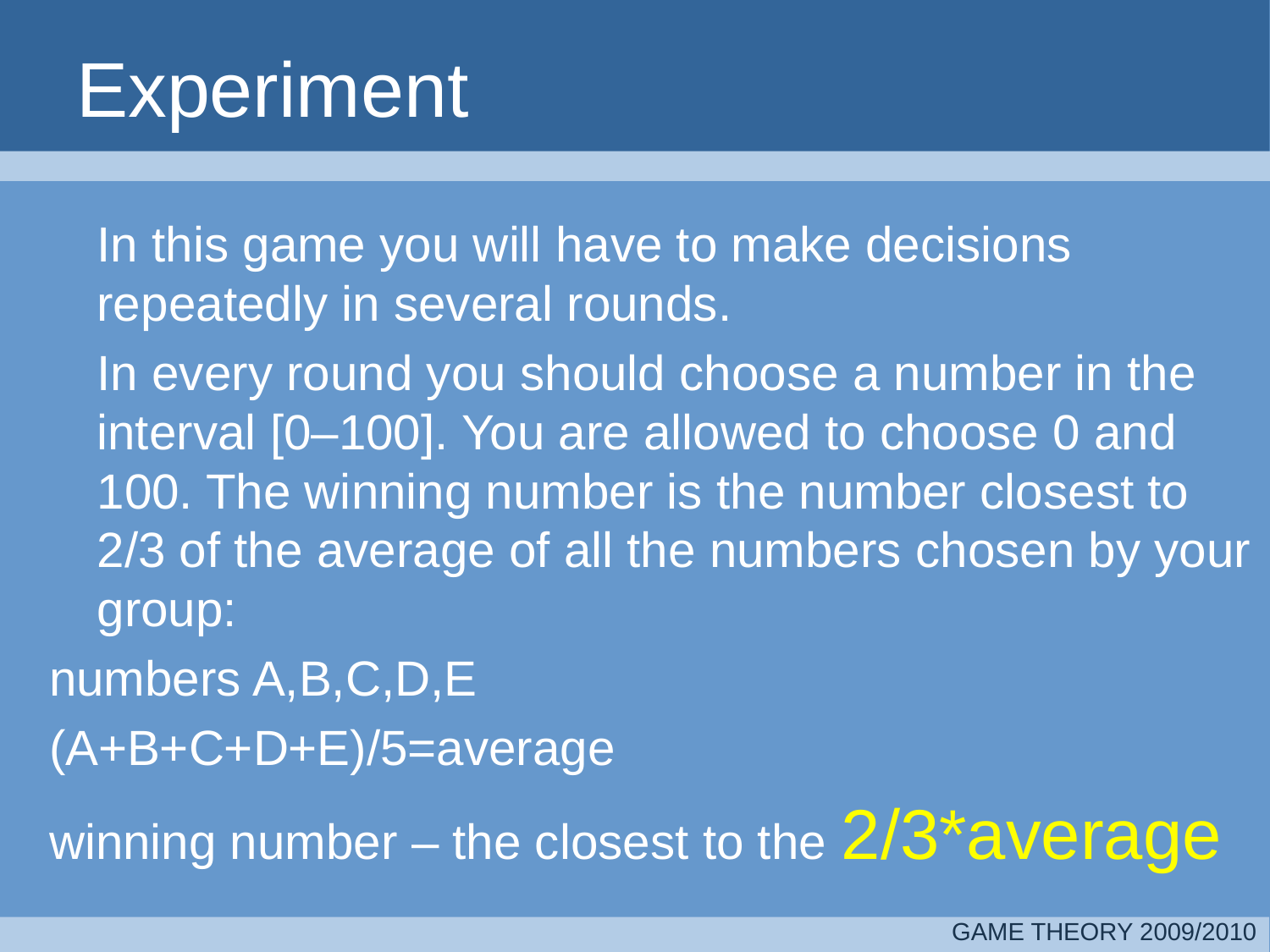

# Experiment
	In this game you will have to make decisions repeatedly in several rounds.
	In every round you should choose a number in the interval [0–100]. You are allowed to choose 0 and 100. The winning number is the number closest to 2/3 of the average of all the numbers chosen by your group:
numbers A,B,C,D,E
(A+B+C+D+E)/5=average
winning number – the closest to the 2/3*average

GAME THEORY 2009/2010